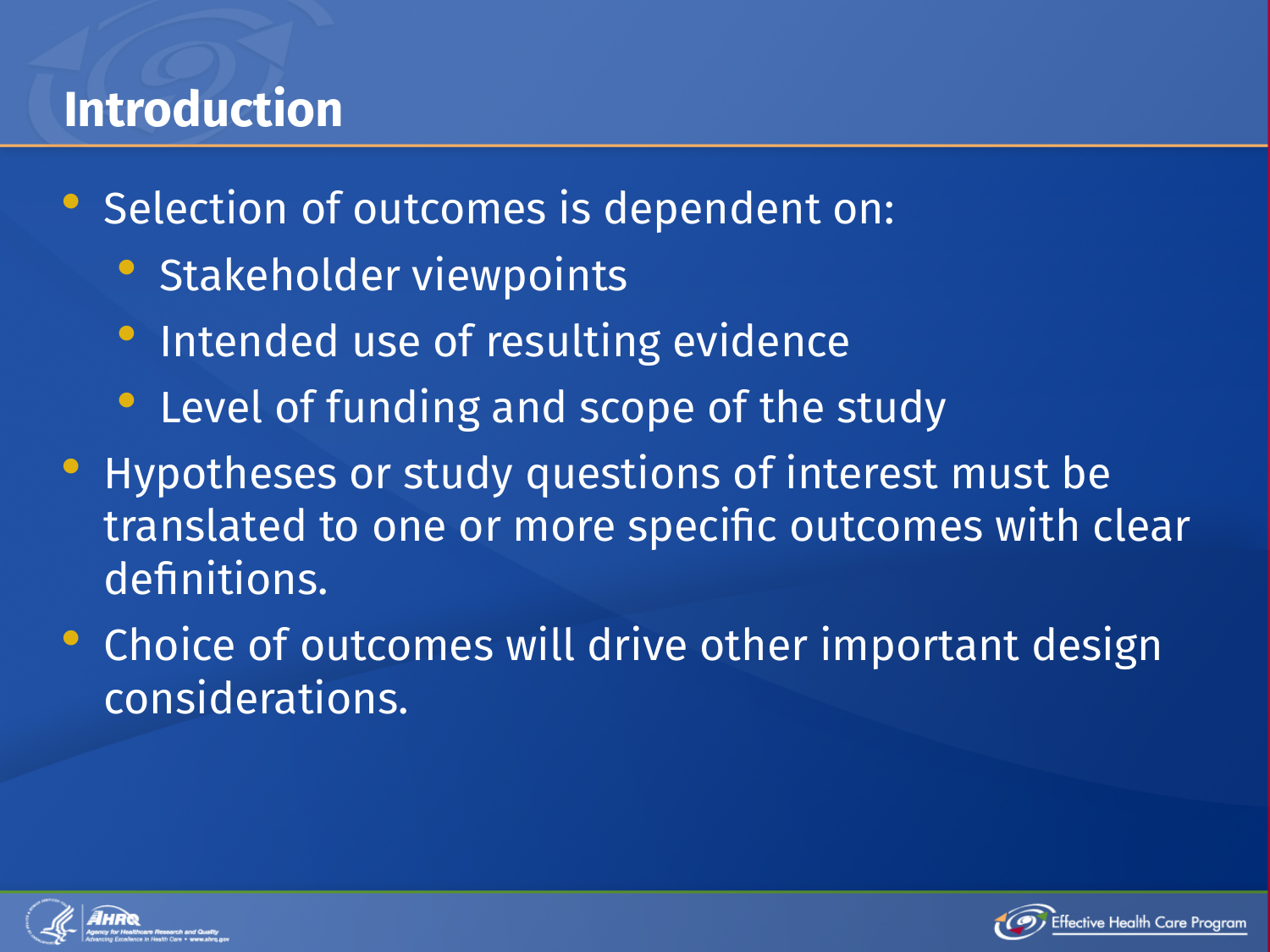

# Introduction
Selection of outcomes is dependent on:
Stakeholder viewpoints
Intended use of resulting evidence
Level of funding and scope of the study
Hypotheses or study questions of interest must be translated to one or more specific outcomes with clear definitions.
Choice of outcomes will drive other important design considerations.